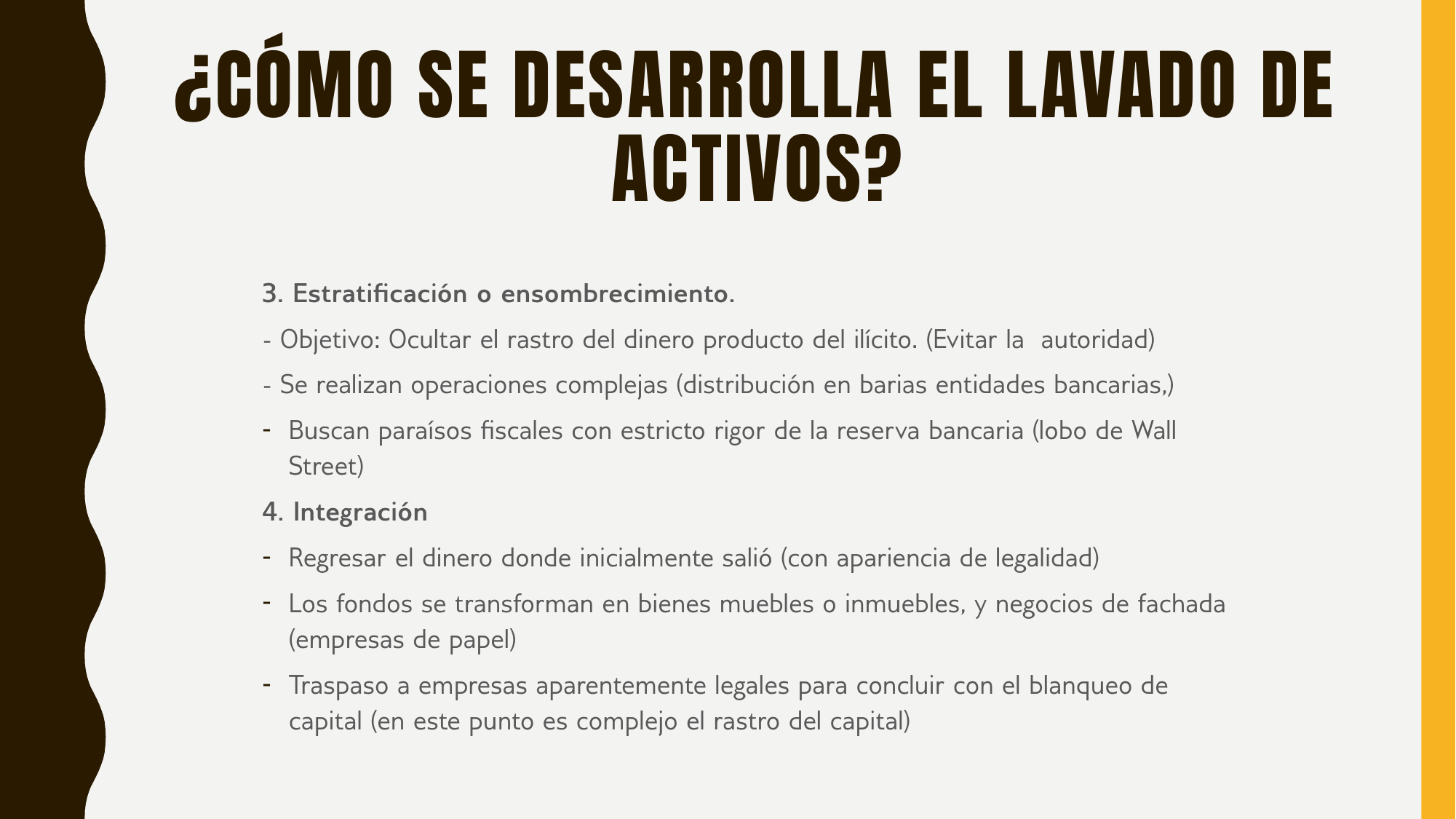

# ¿Cómo se desarrolla el lavado de activos?
3. Estratificación o ensombrecimiento.
- Objetivo: Ocultar el rastro del dinero producto del ilícito. (Evitar la  autoridad)
- Se realizan operaciones complejas (distribución en barias entidades bancarias,)
Buscan paraísos fiscales con estricto rigor de la reserva bancaria (lobo de Wall Street)
4. Integración
Regresar el dinero donde inicialmente salió (con apariencia de legalidad)
Los fondos se transforman en bienes muebles o inmuebles, y negocios de fachada (empresas de papel)
Traspaso a empresas aparentemente legales para concluir con el blanqueo de capital (en este punto es complejo el rastro del capital)